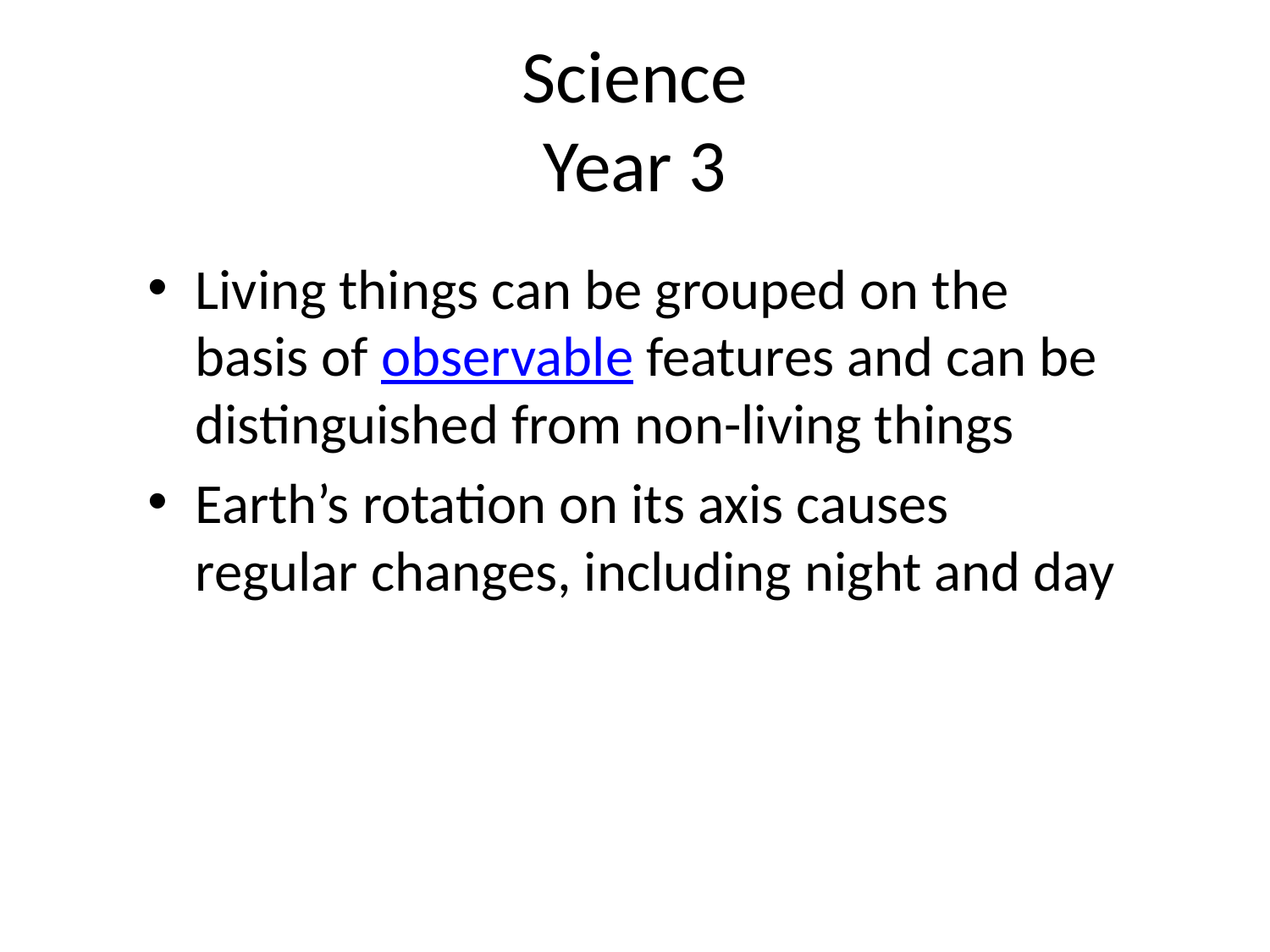

# Science Year 3
Living things can be grouped on the basis of observable features and can be distinguished from non-living things
Earth’s rotation on its axis causes regular changes, including night and day